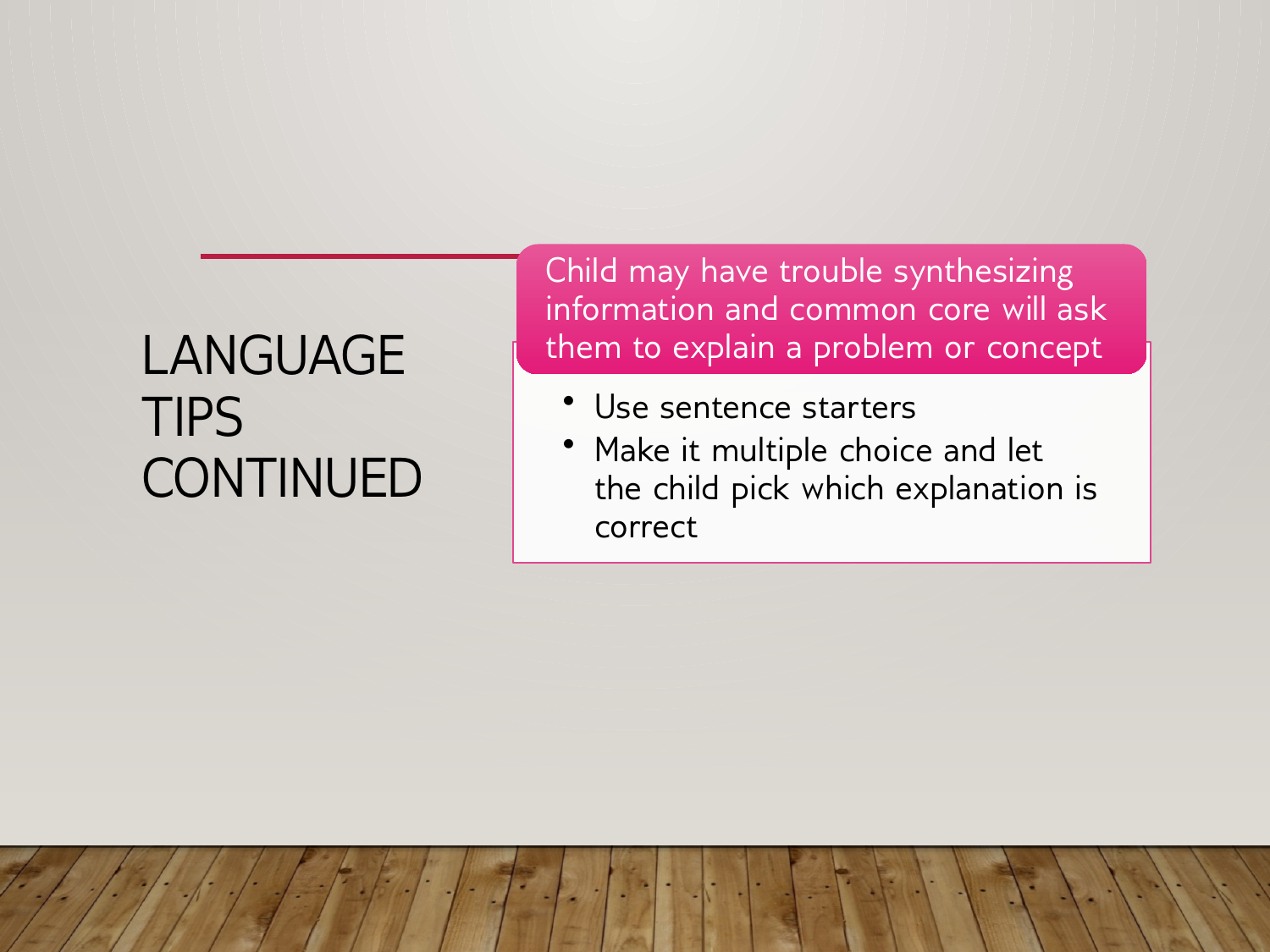

Use sentence starters
Make it multiple choice and let the child pick which explanation is correct
Child may have trouble synthesizing information and common core will ask them to explain a problem or concept
# Language Tips Continued